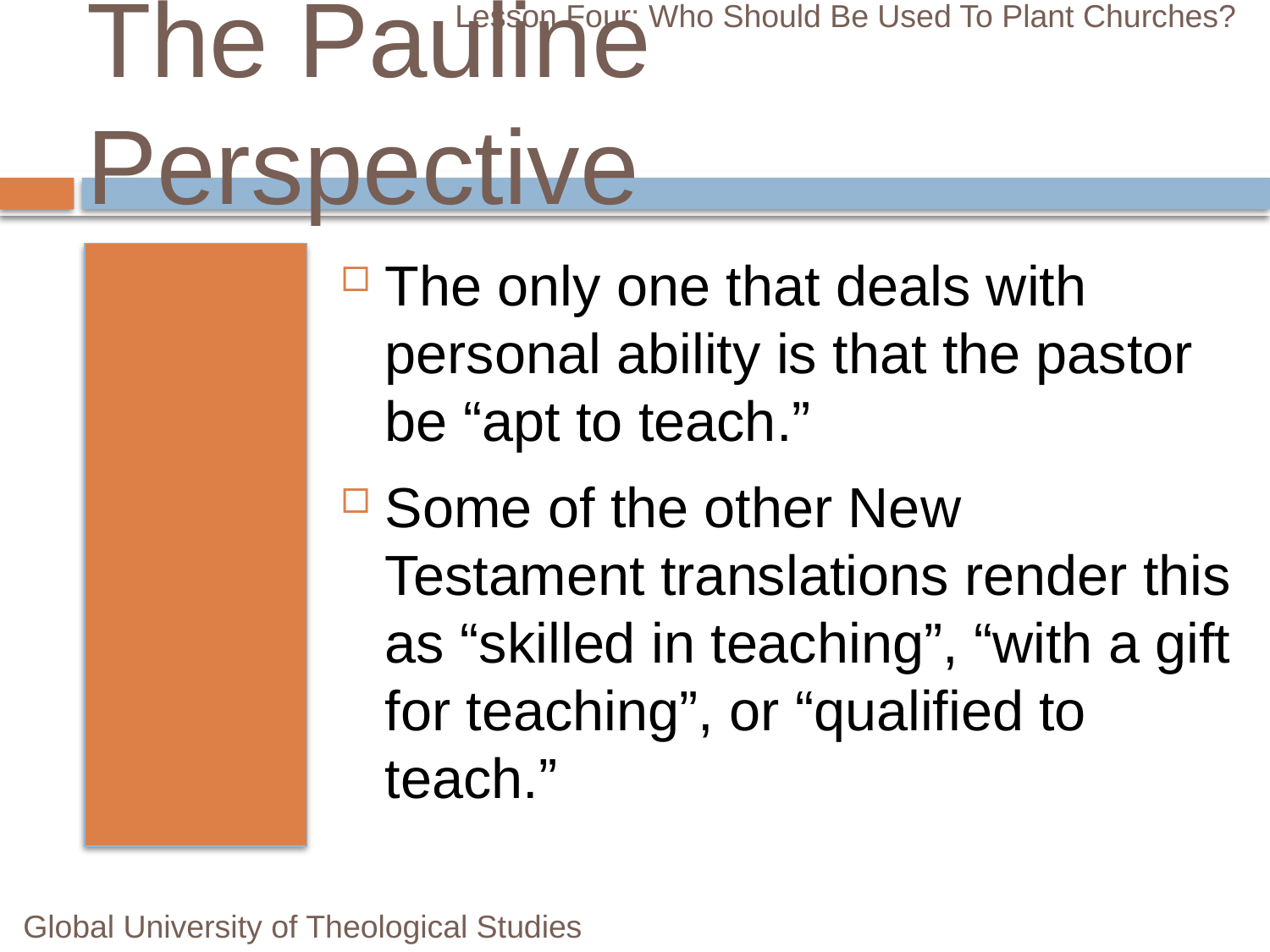

Lesson Four: Who Should Be Used To Plant Churches?
# The Pauline Perspective

The only one that deals with personal ability is that the pastor be “apt to teach.”
Some of the other New Testament translations render this as “skilled in teaching”, “with a gift for teaching”, or “qualified to teach.”
Global University of Theological Studies